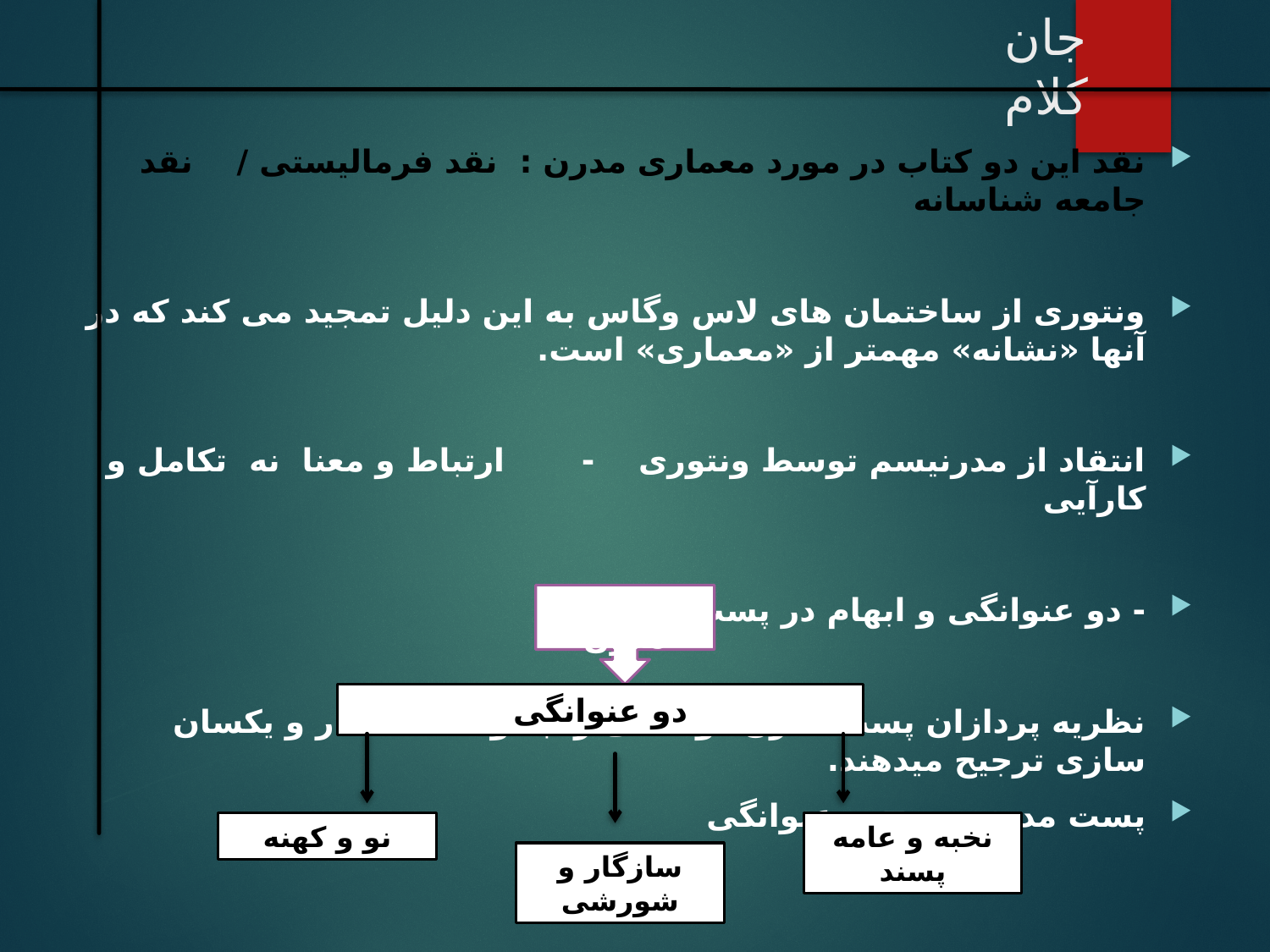

# جان کلام

نقد این دو کتاب در مورد معماری مدرن :  نقد فرمالیستی /    نقد جامعه شناسانه

ونتوری از ساختمان های لاس وگاس به این دلیل تمجید می کند که در آنها «نشانه» مهمتر از «معماری» است.

انتقاد از مدرنیسم توسط ونتوری    -       ارتباط و معنا  نه  تکامل و کارآیی

- دو عنوانگی و ابهام در پست مدرن

نظریه پردازان پست مدرن دوگانگی را به وحدت آشکار و یکسان سازی ترجیح میدهند.
پست مدرنیسم = دوعنوانگی

پست مدرن
دو عنوانگی
نو و کهنه
نخبه و عامه پسند
سازگار و شورشی